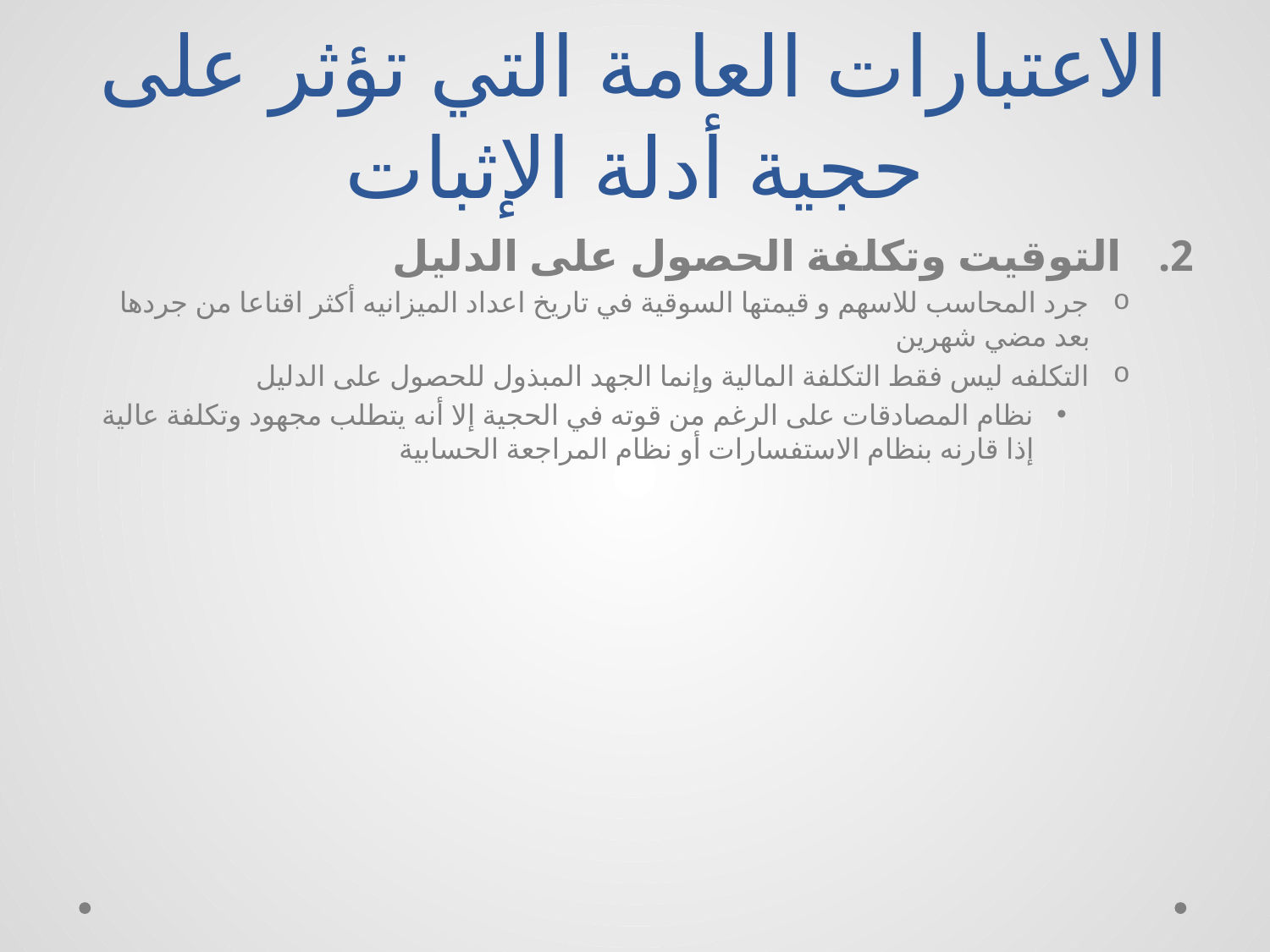

# الاعتبارات العامة التي تؤثر على حجية أدلة الإثبات
التوقيت وتكلفة الحصول على الدليل
جرد المحاسب للاسهم و قيمتها السوقية في تاريخ اعداد الميزانيه أكثر اقناعا من جردها بعد مضي شهرين
التكلفه ليس فقط التكلفة المالية وإنما الجهد المبذول للحصول على الدليل
نظام المصادقات على الرغم من قوته في الحجية إلا أنه يتطلب مجهود وتكلفة عالية إذا قارنه بنظام الاستفسارات أو نظام المراجعة الحسابية